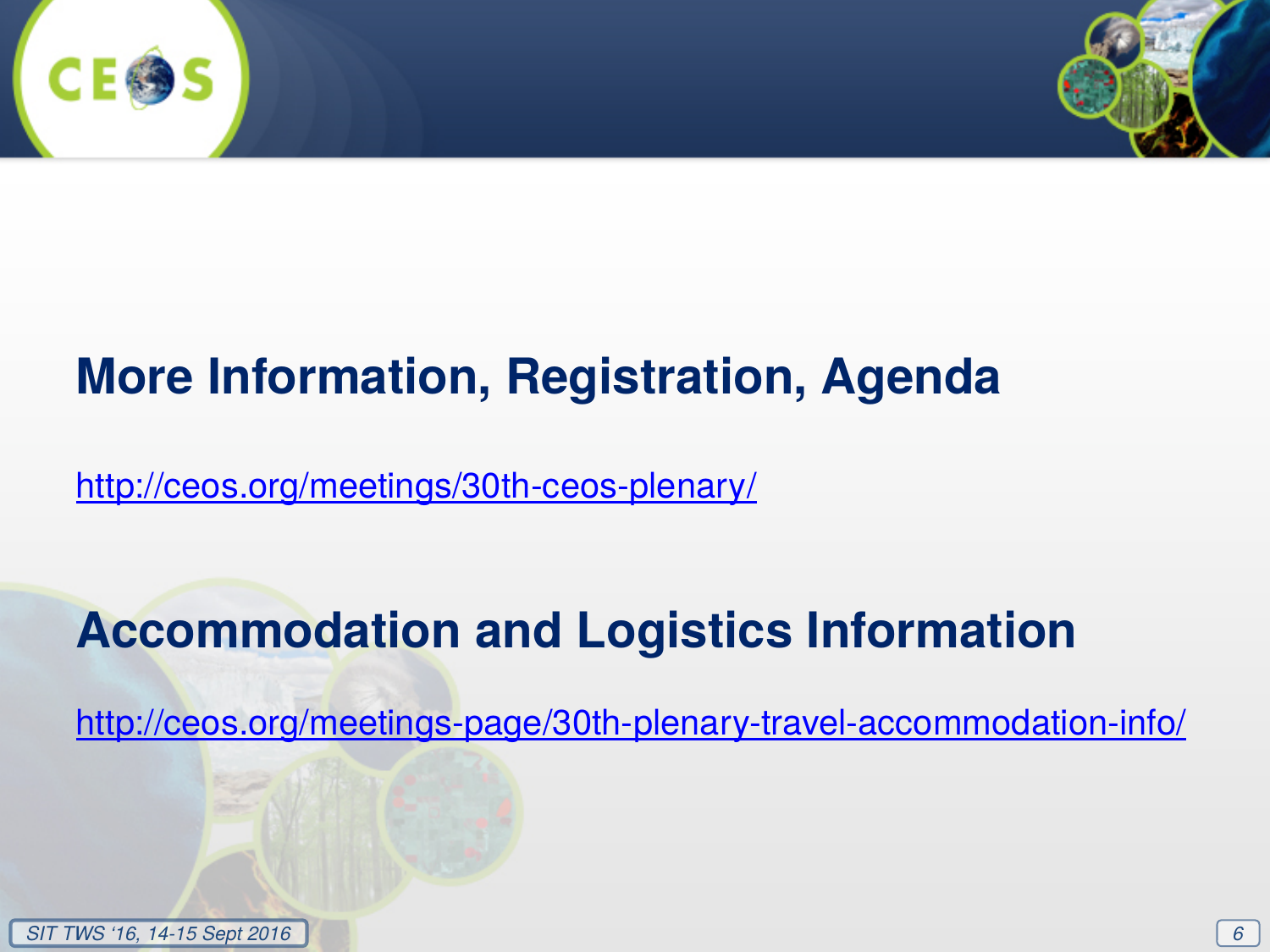

More Information, Registration, Agenda

http://ceos.org/meetings/30th-ceos-plenary/

Accommodation and Logistics Information

http://ceos.org/meetings-page/30th-plenary-travel-accommodation-info/

6